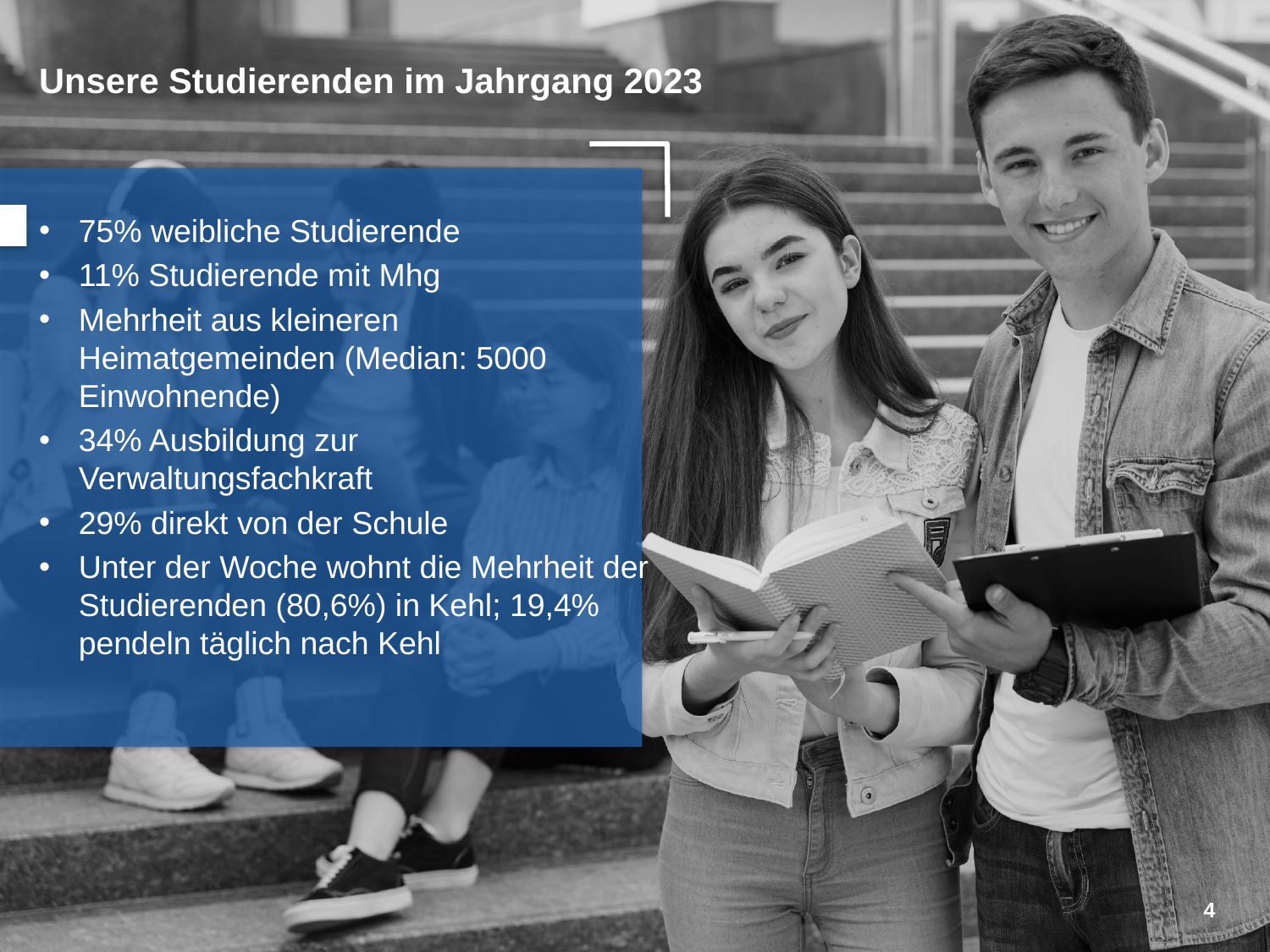

Unsere Studierenden im Jahrgang 2023
75% weibliche Studierende
11% Studierende mit Mhg
Mehrheit aus kleineren Heimatgemeinden (Median: 5000 Einwohnende)
34% Ausbildung zur Verwaltungsfachkraft
29% direkt von der Schule
Unter der Woche wohnt die Mehrheit der Studierenden (80,6%) in Kehl; 19,4% pendeln täglich nach Kehl